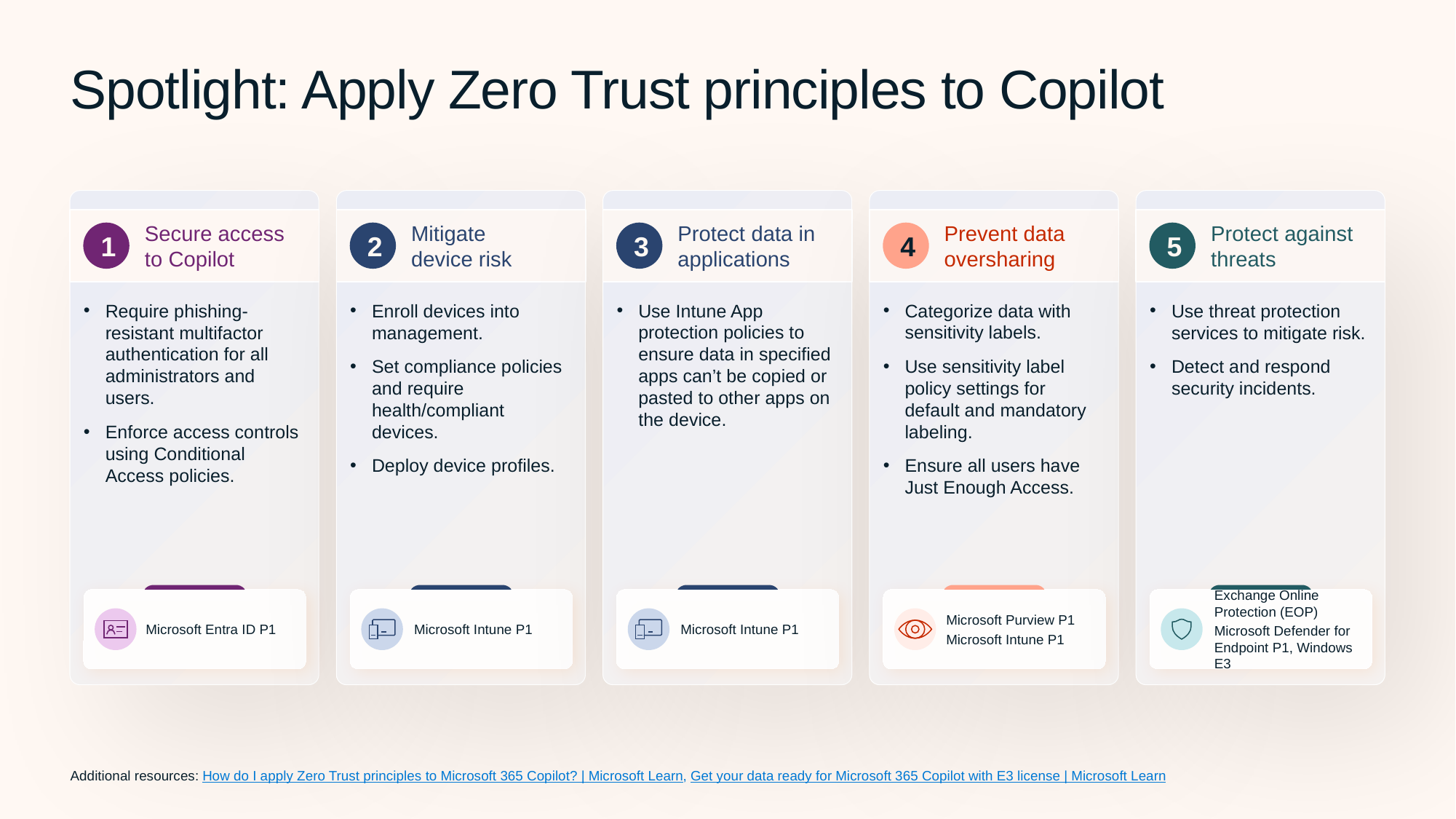

# Spotlight: Apply Zero Trust principles to Copilot

Secure access
to Copilot
Mitigate
device risk
Protect data in applications
Prevent data oversharing
Protect against threats
1
2
3
4
5
Require phishing-resistant multifactor authentication for all administrators and users.
Enforce access controls using Conditional Access policies.

Enroll devices into management.
Set compliance policies and require health/compliant devices.
Deploy device profiles.
Use Intune App protection policies to ensure data in specified apps can’t be copied or pasted to other apps on the device.
Categorize data with sensitivity labels.
Use sensitivity label policy settings for default and mandatory labeling.
Ensure all users have Just Enough Access.
Use threat protection services to mitigate risk.
Detect and respond security incidents.

Exchange Online Protection (EOP)
Microsoft Defender for Endpoint P1, Windows E3

Microsoft Purview P1
Microsoft Intune P1
Microsoft Entra ID P1
Microsoft Intune P1
Microsoft Intune P1
Additional resources: How do I apply Zero Trust principles to Microsoft 365 Copilot? | Microsoft Learn, Get your data ready for Microsoft 365 Copilot with E3 license | Microsoft Learn